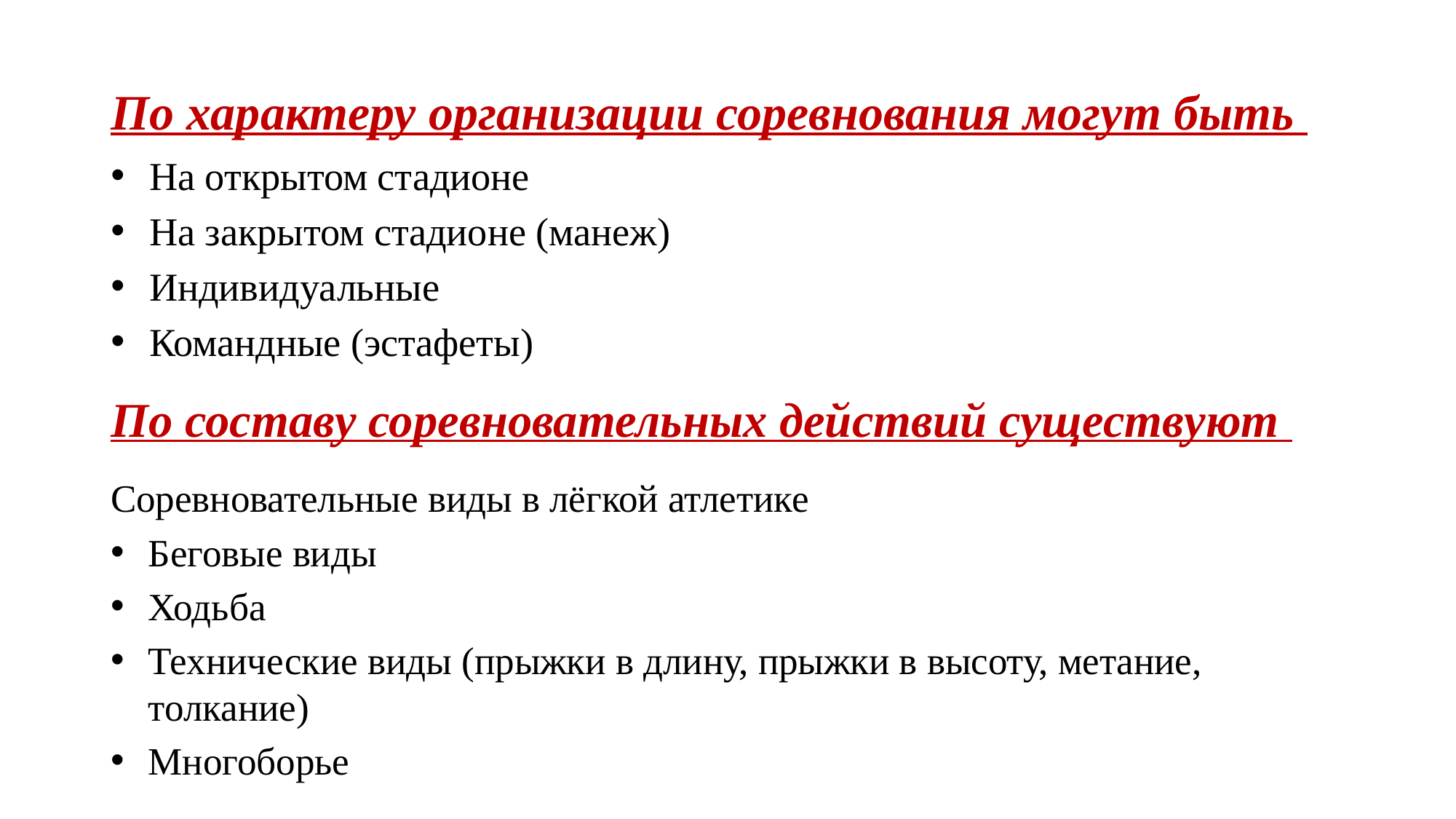

По характеру организации соревнования могут быть
На открытом стадионе
На закрытом стадионе (манеж)
Индивидуальные
Командные (эстафеты)

По составу соревновательных действий существуют
Соревновательные виды в лёгкой атлетике
Беговые виды
Ходьба
Технические виды (прыжки в длину, прыжки в высоту, метание, толкание)
Многоборье